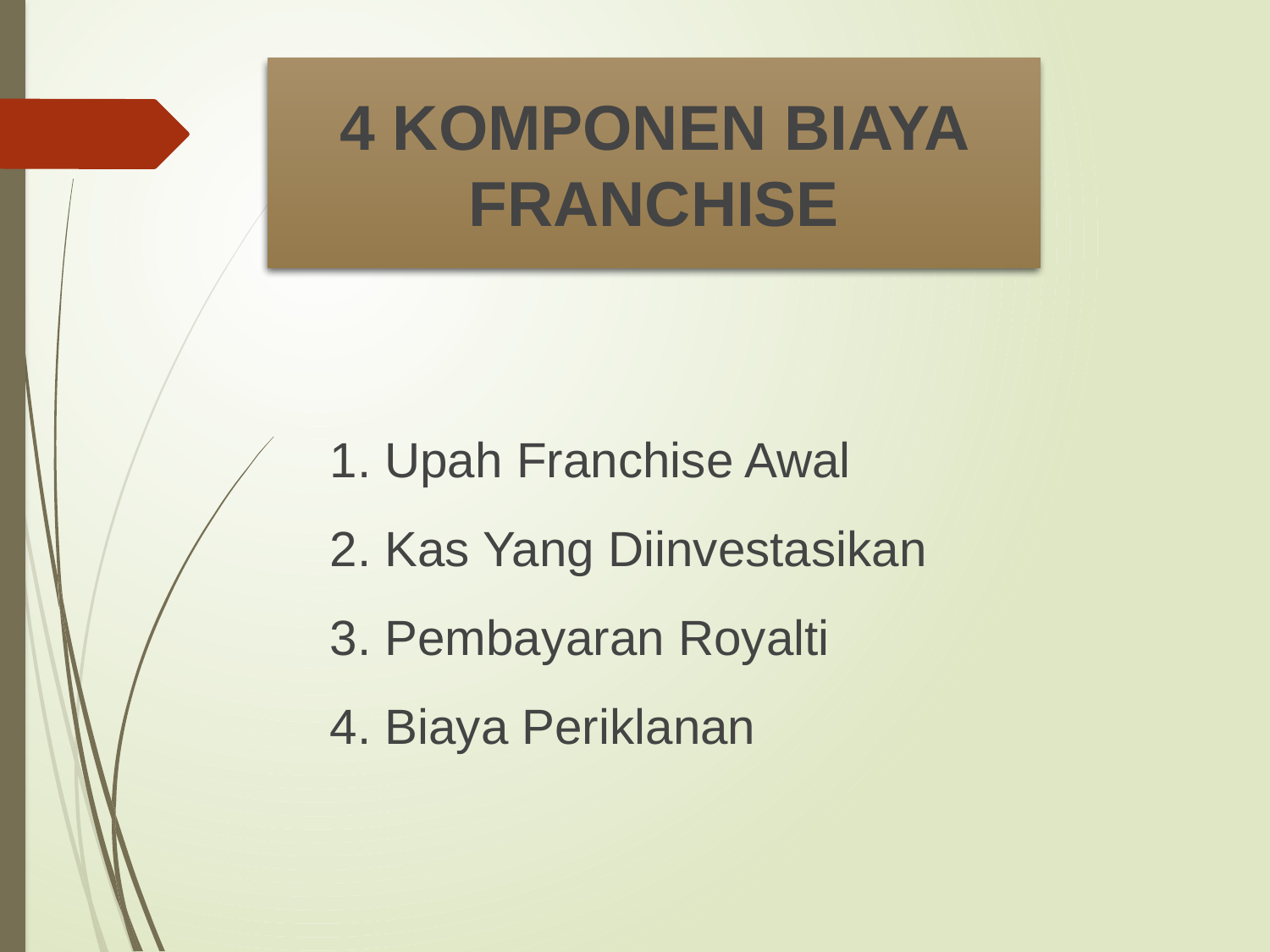

4 KOMPONEN BIAYA FRANCHISE
1. Upah Franchise Awal
2. Kas Yang Diinvestasikan
3. Pembayaran Royalti
4. Biaya Periklanan